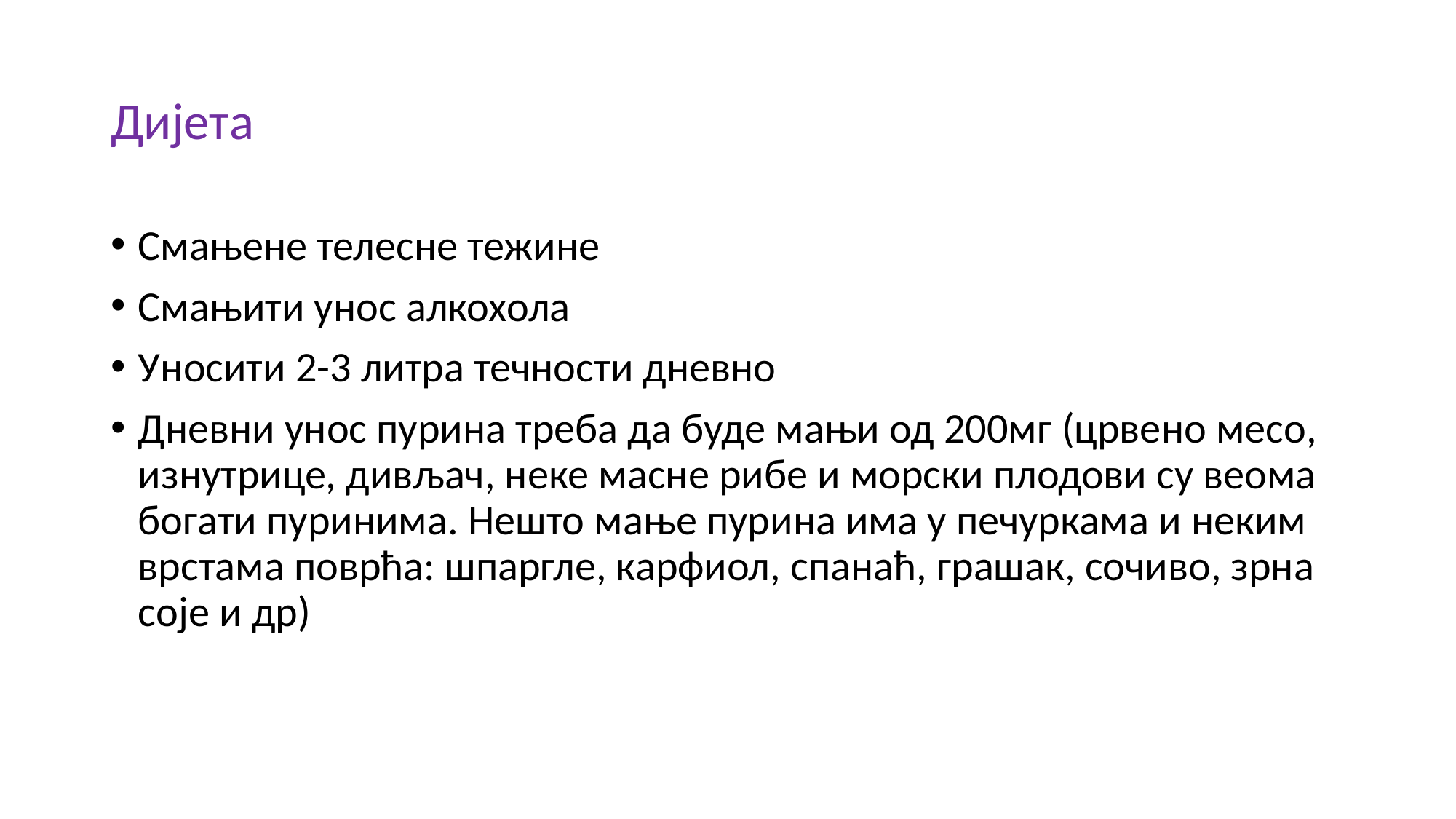

# Дијета
Смањене телесне тежине
Смањити унос алкохола
Уносити 2-3 литра течности дневно
Дневни унос пурина треба да буде мањи од 200мг (црвено месо, изнутрице, дивљач, неке масне рибе и морски плодови су веома богати пуринима. Нешто мање пурина има у печуркама и неким врстама поврћа: шпаргле, карфиол, спанаћ, грашак, сочиво, зрна соје и др)